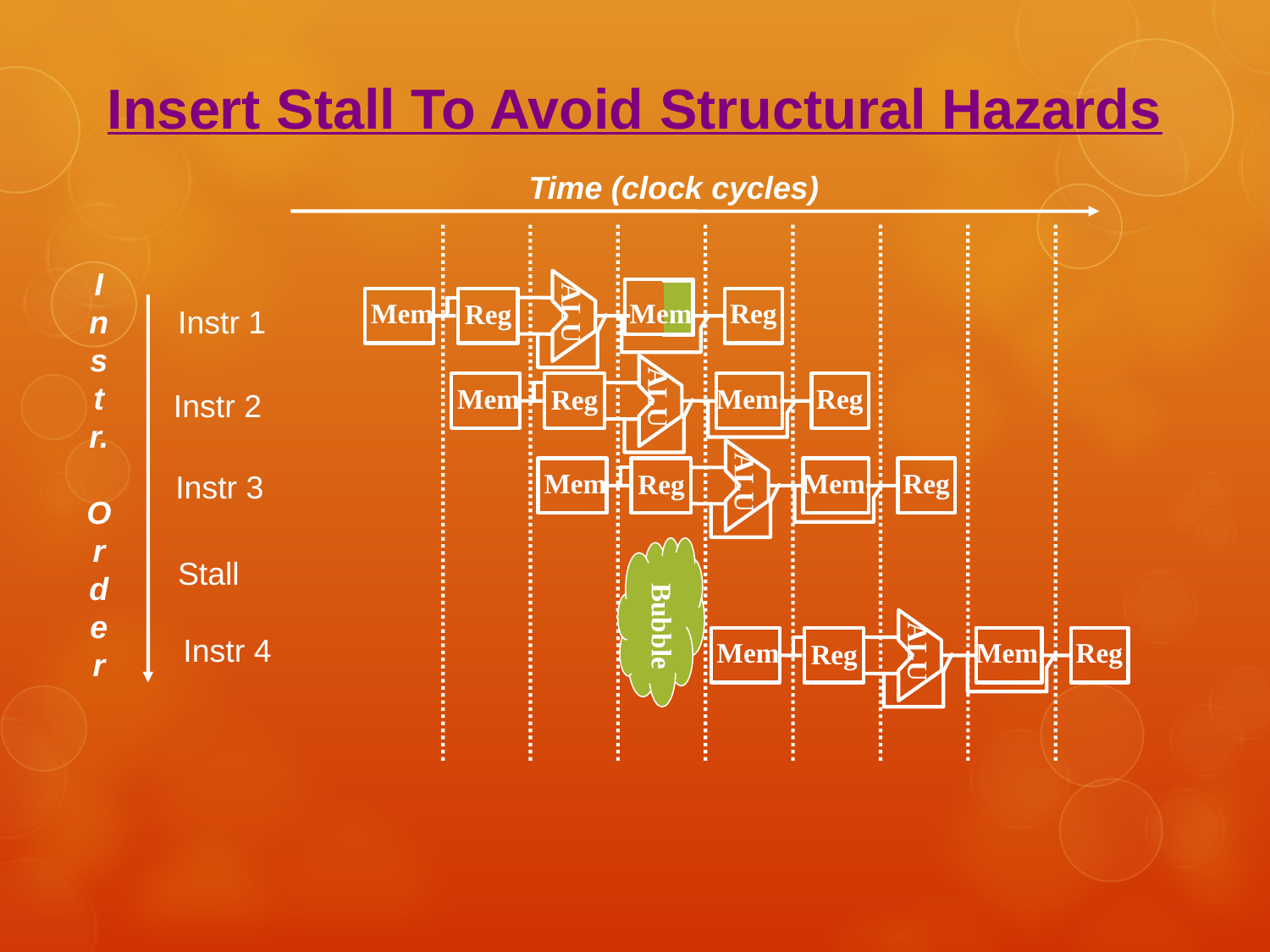

Insert Stall To Avoid Structural Hazards
Time (clock cycles)

I
n
s
t
r.

O
r
d
e
r

ALU

Mem

Mem
Reg
Reg

Instr 1

ALU

Mem

Mem
Reg
Reg

Instr 2

ALU

Mem

Mem
Reg
Reg

Instr 3

Stall
Bubble

ALU

Mem

Mem
Reg
Reg

Instr 4